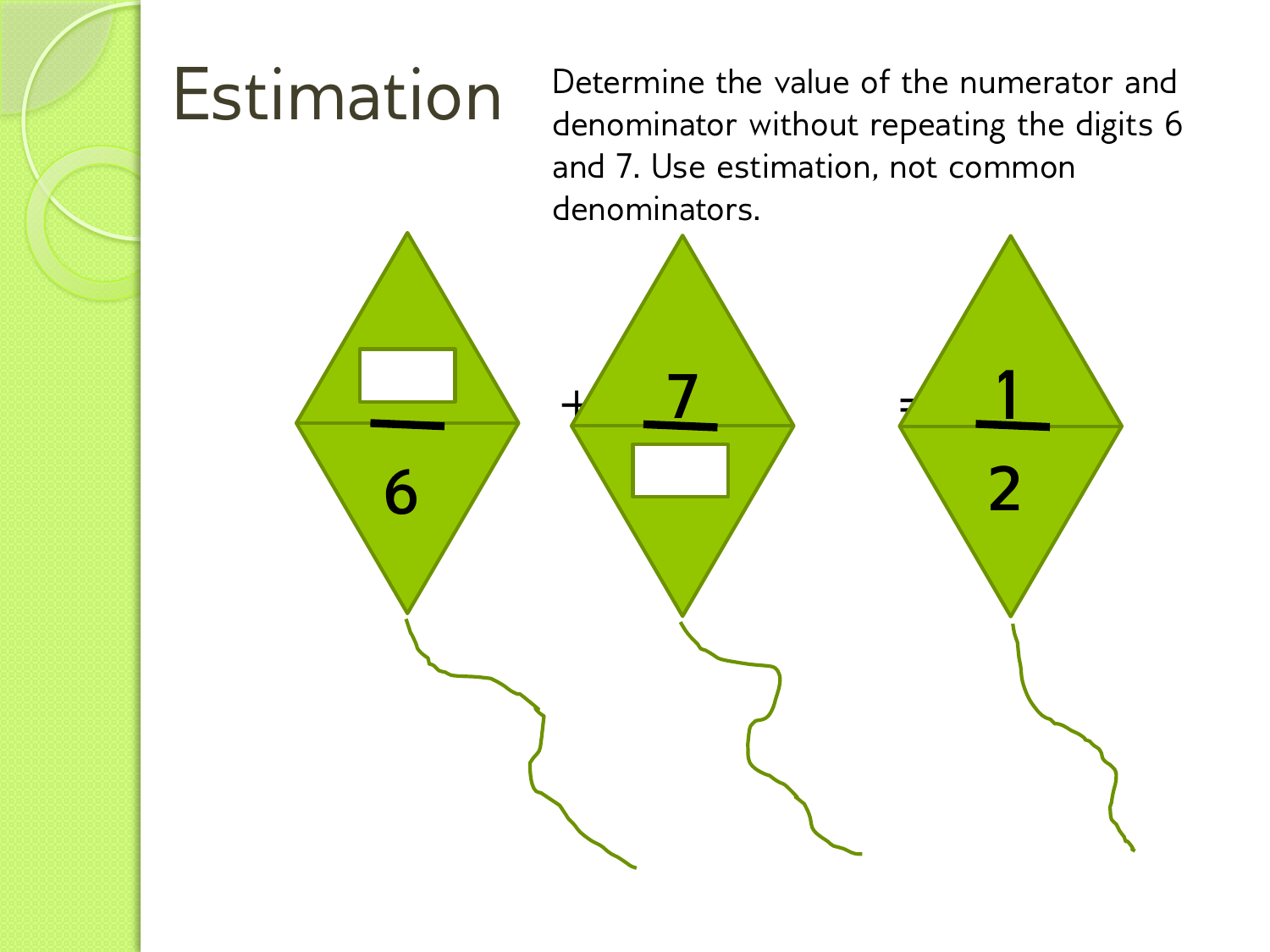

# Estimation
Determine the value of the numerator and denominator without repeating the digits 6 and 7. Use estimation, not common denominators.

                    +                  =

1

7
2
6